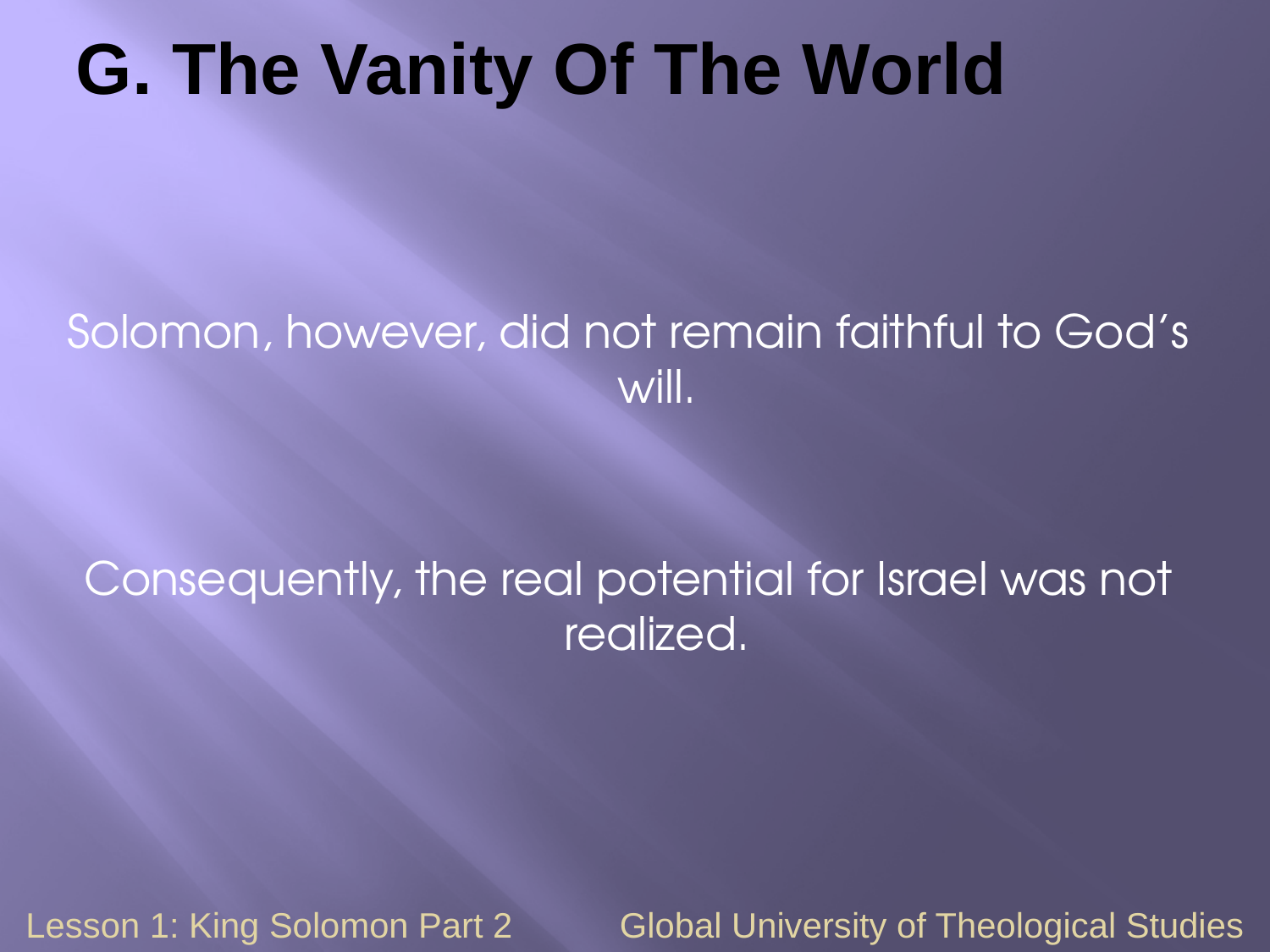

# G. The Vanity Of The World
Solomon, however, did not remain faithful to God’s will.

Consequently, the real potential for Israel was not realized.
Lesson 1: King Solomon Part 2           Global University of Theological Studies